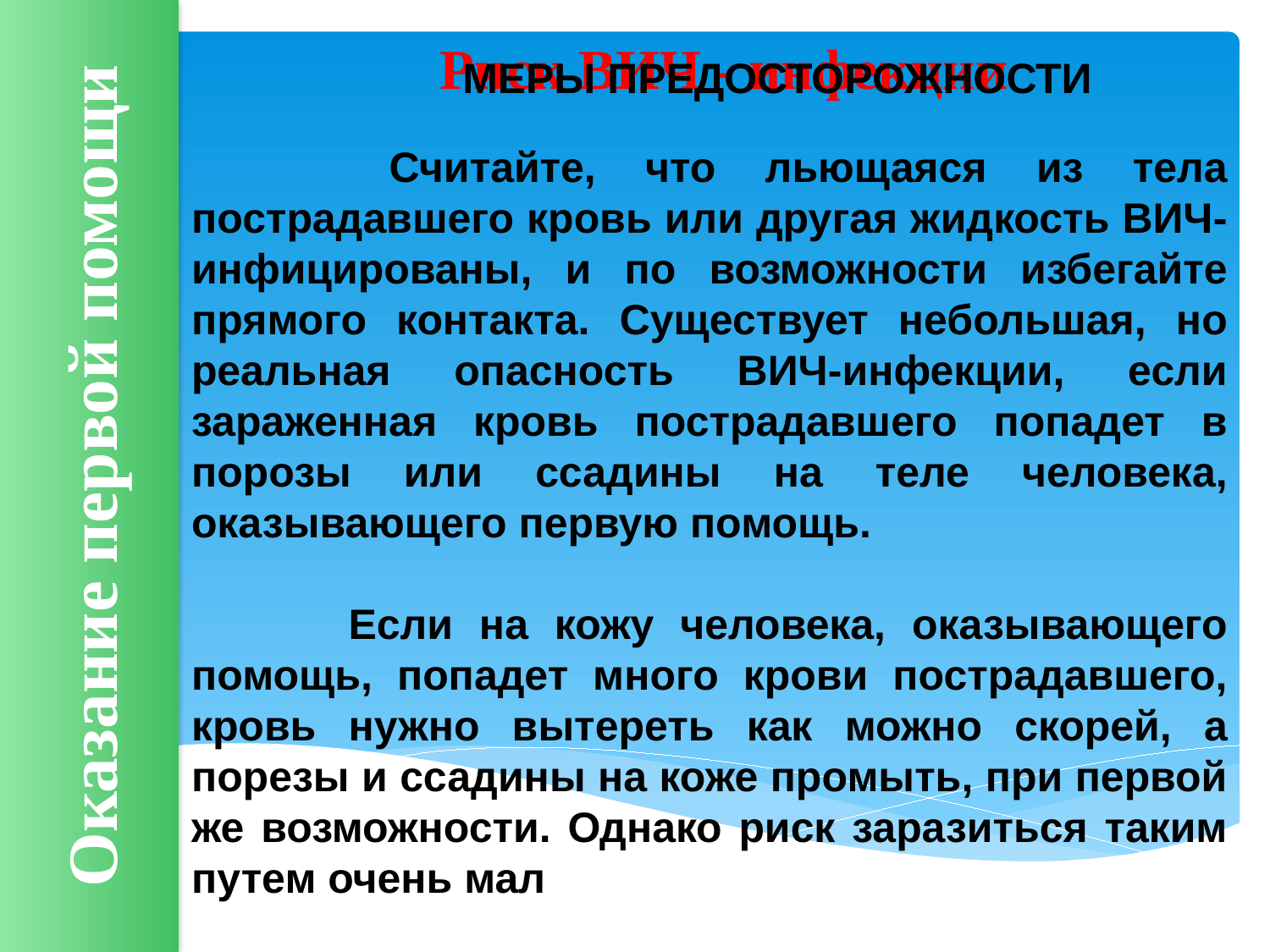

Риск ВИЧ - инфекции
	 МЕРЫ ПРЕДОСТОРОЖНОСТИ

    Считайте, что льющаяся из тела пострадавшего кровь или другая жидкость ВИЧ-инфицированы, и по возможности избегайте прямого контакта. Существует небольшая, но реальная опасность ВИЧ-инфекции, если зараженная кровь пострадавшего попадет в порозы или ссадины на теле человека, оказывающего первую помощь.

      Если на кожу человека, оказывающего помощь, попадет много крови пострадавшего, кровь нужно вытереть как можно скорей, а порезы и ссадины на коже промыть, при первой же возможности. Однако риск заразиться таким путем очень мал
Оказание первой помощи